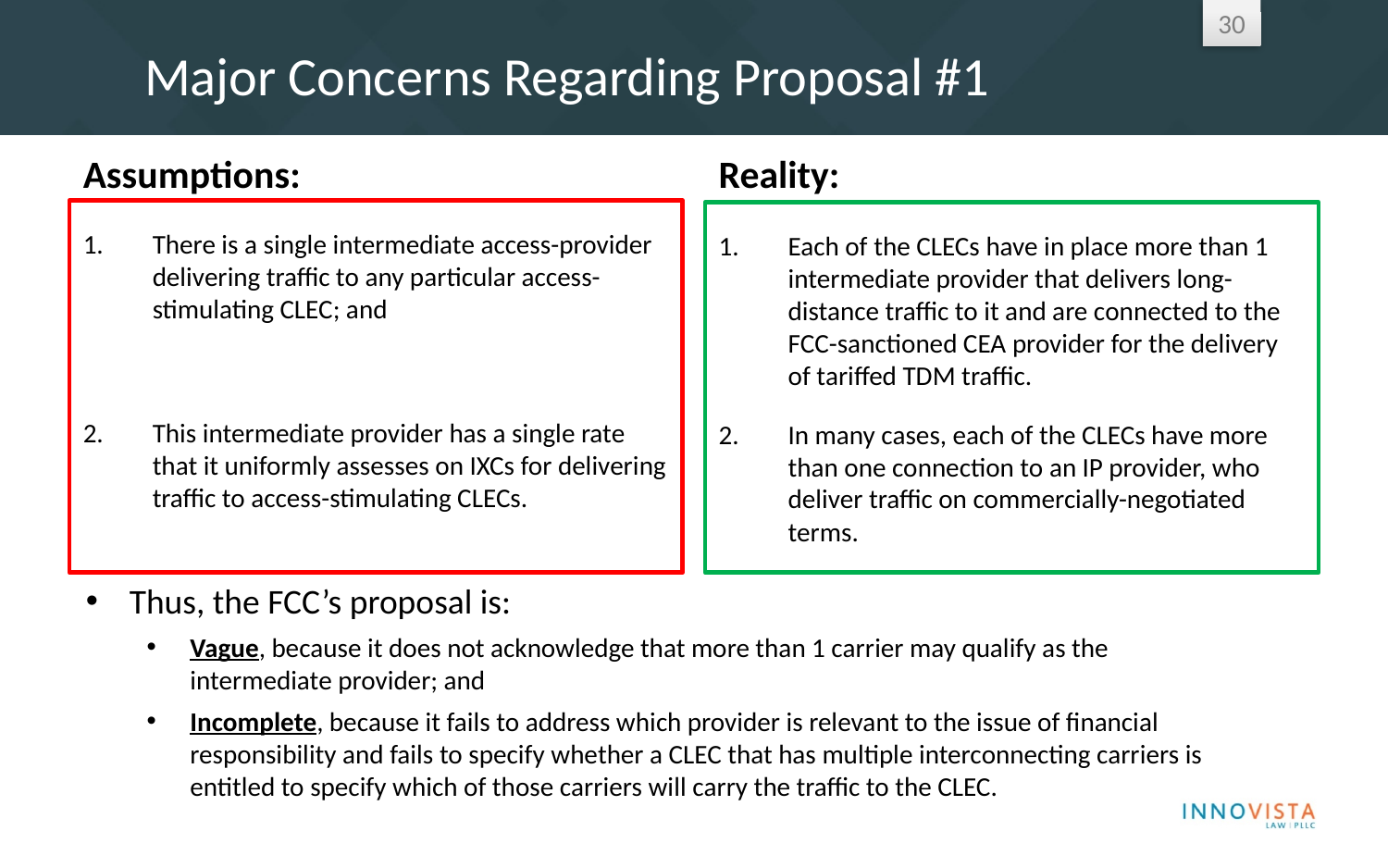

# Major Concerns Regarding Proposal #1
Assumptions:
Reality:

There is a single intermediate access-provider delivering traffic to any particular access-stimulating CLEC; and

This intermediate provider has a single rate that it uniformly assesses on IXCs for delivering traffic to access-stimulating CLECs.

Each of the CLECs have in place more than 1 intermediate provider that delivers long-distance traffic to it and are connected to the FCC-sanctioned CEA provider for the delivery of tariffed TDM traffic.

In many cases, each of the CLECs have more than one connection to an IP provider, who deliver traffic on commercially-negotiated terms.

Thus, the FCC’s proposal is:

Vague, because it does not acknowledge that more than 1 carrier may qualify as the intermediate provider; and

Incomplete, because it fails to address which provider is relevant to the issue of financial responsibility and fails to specify whether a CLEC that has multiple interconnecting carriers is entitled to specify which of those carriers will carry the traffic to the CLEC.